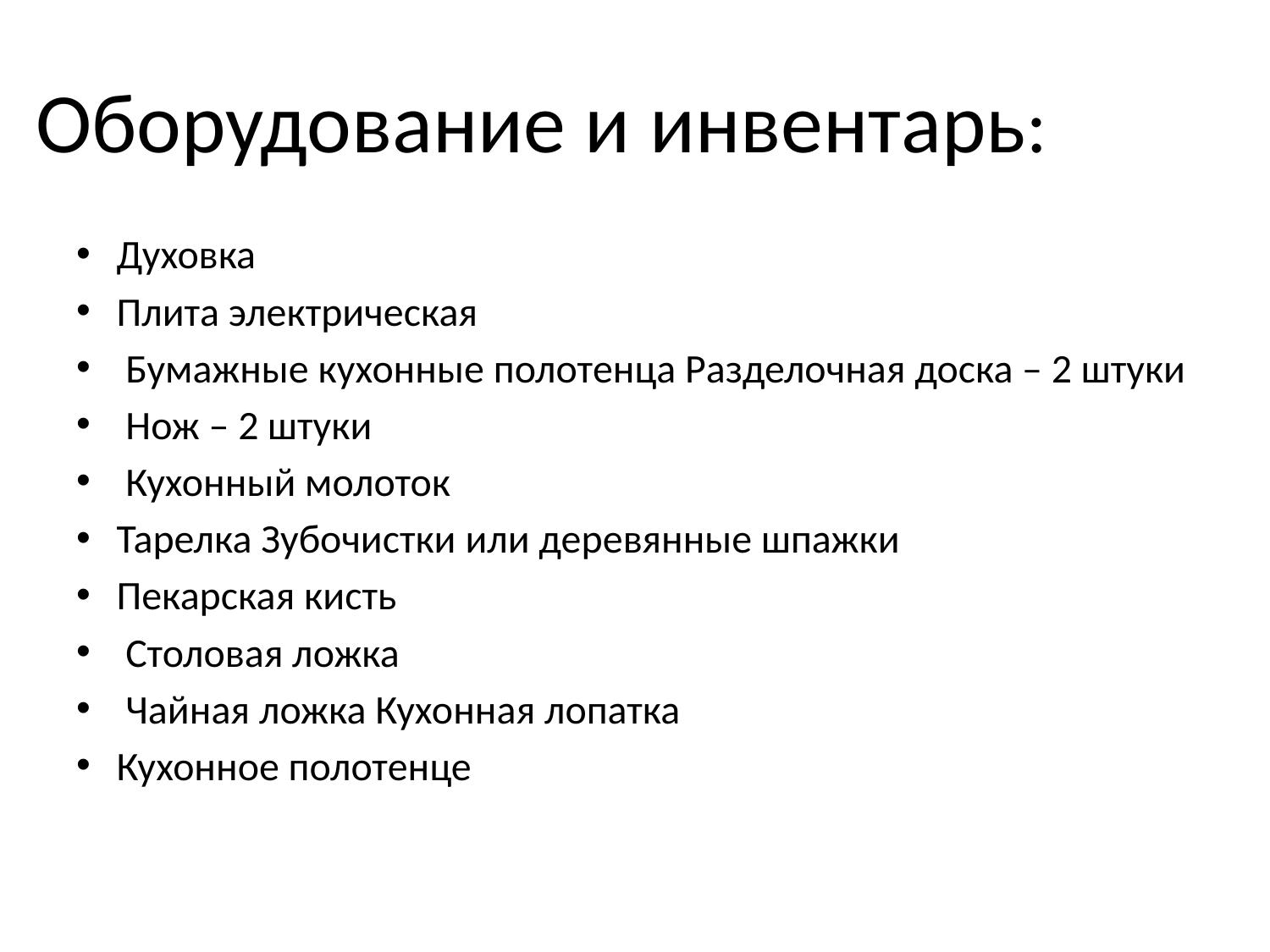

# Оборудование и инвентарь:
Духовка
Плита электрическая
 Бумажные кухонные полотенца Разделочная доска – 2 штуки
 Нож – 2 штуки
 Кухонный молоток
Тарелка Зубочистки или деревянные шпажки
Пекарская кисть
 Столовая ложка
 Чайная ложка Кухонная лопатка
Кухонное полотенце